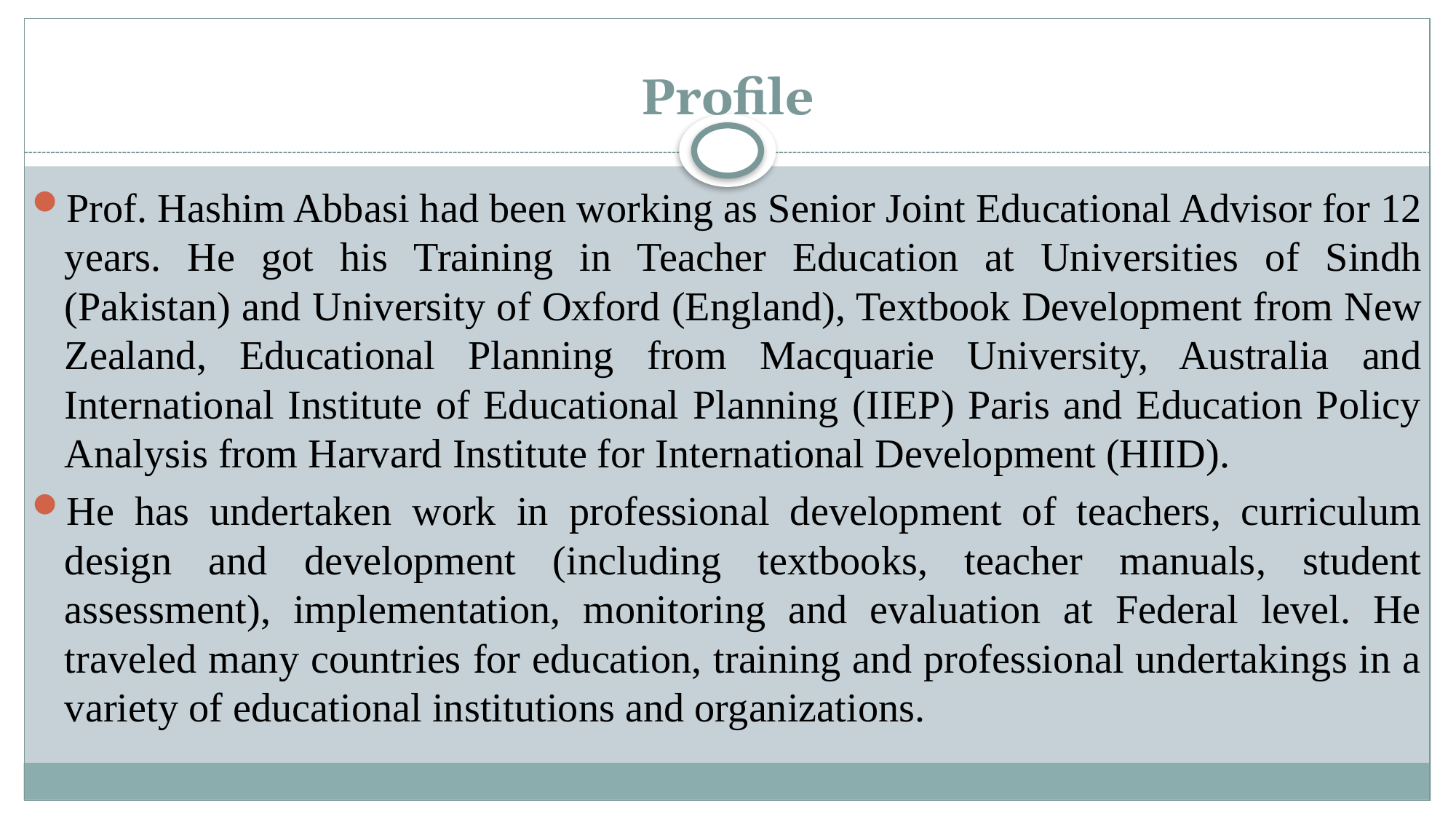

# Profile
Prof. Hashim Abbasi had been working as Senior Joint Educational Advisor for 12 years. He got his Training in Teacher Education at Universities of Sindh (Pakistan) and University of Oxford (England), Textbook Development from New Zealand, Educational Planning from Macquarie University, Australia and International Institute of Educational Planning (IIEP) Paris and Education Policy Analysis from Harvard Institute for International Development (HIID).
He has undertaken work in professional development of teachers, curriculum design and development (including textbooks, teacher manuals, student assessment), implementation, monitoring and evaluation at Federal level. He traveled many countries for education, training and professional undertakings in a variety of educational institutions and organizations.